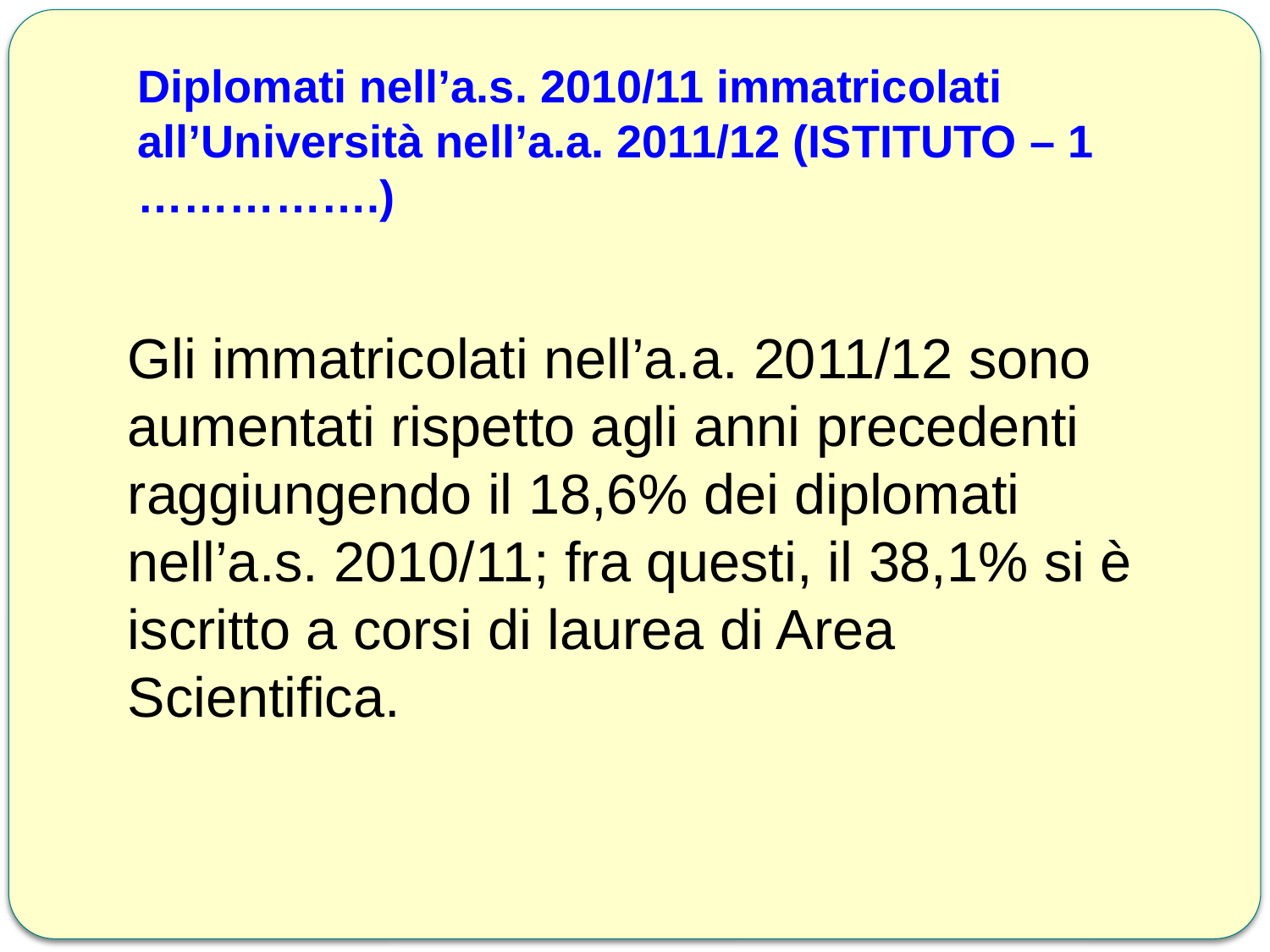

# Diplomati nell’a.s. 2010/11 immatricolati all’Università nell’a.a. 2011/12 (ISTITUTO – 1 …………….)
Gli immatricolati nell’a.a. 2011/12 sono aumentati rispetto agli anni precedenti raggiungendo il 18,6% dei diplomati nell’a.s. 2010/11; fra questi, il 38,1% si è iscritto a corsi di laurea di Area Scientifica.